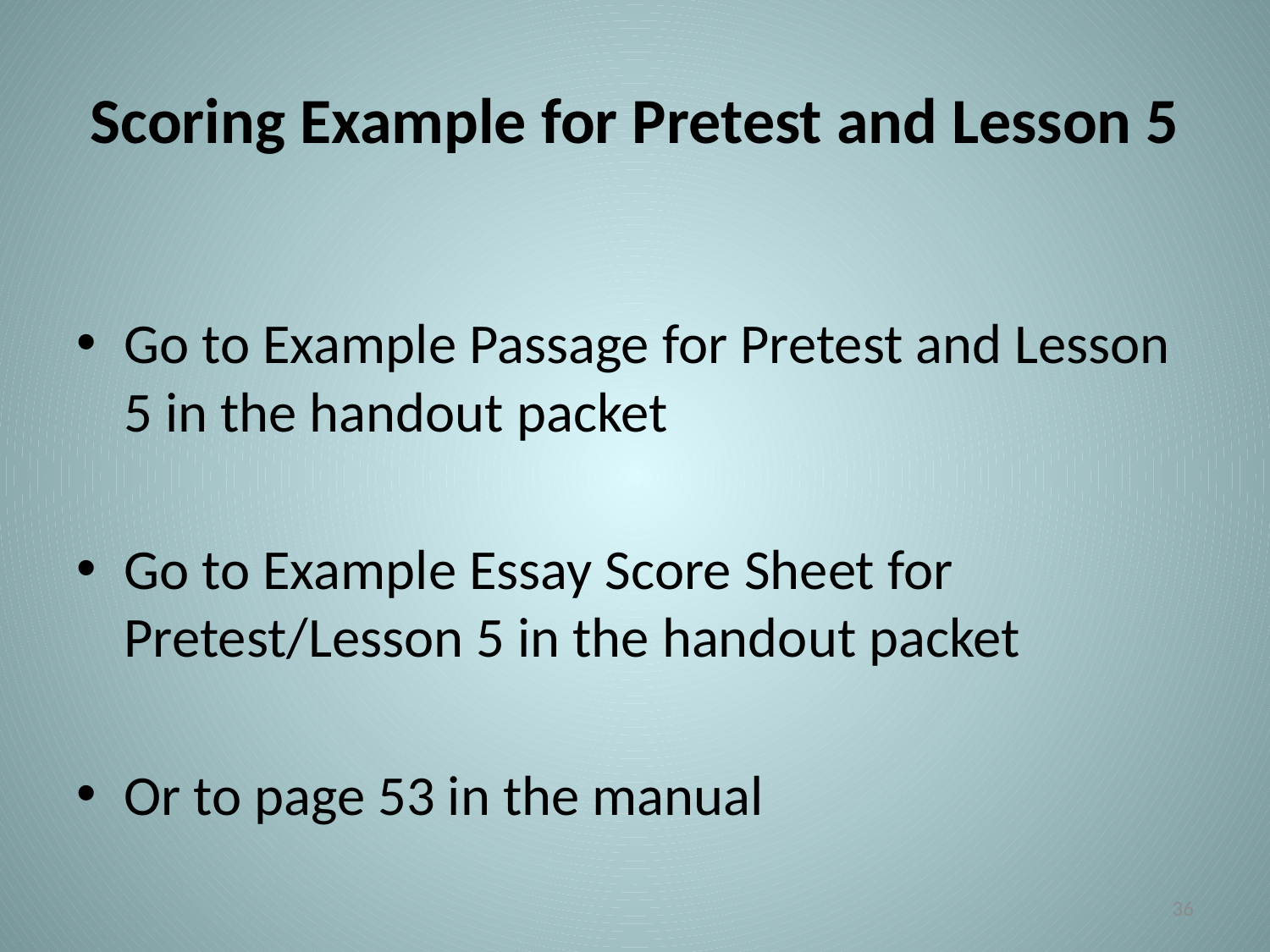

# Scoring Example for Pretest and Lesson 5

Go to Example Passage for Pretest and Lesson 5 in the handout packet

Go to Example Essay Score Sheet for Pretest/Lesson 5 in the handout packet

Or to page 53 in the manual
36